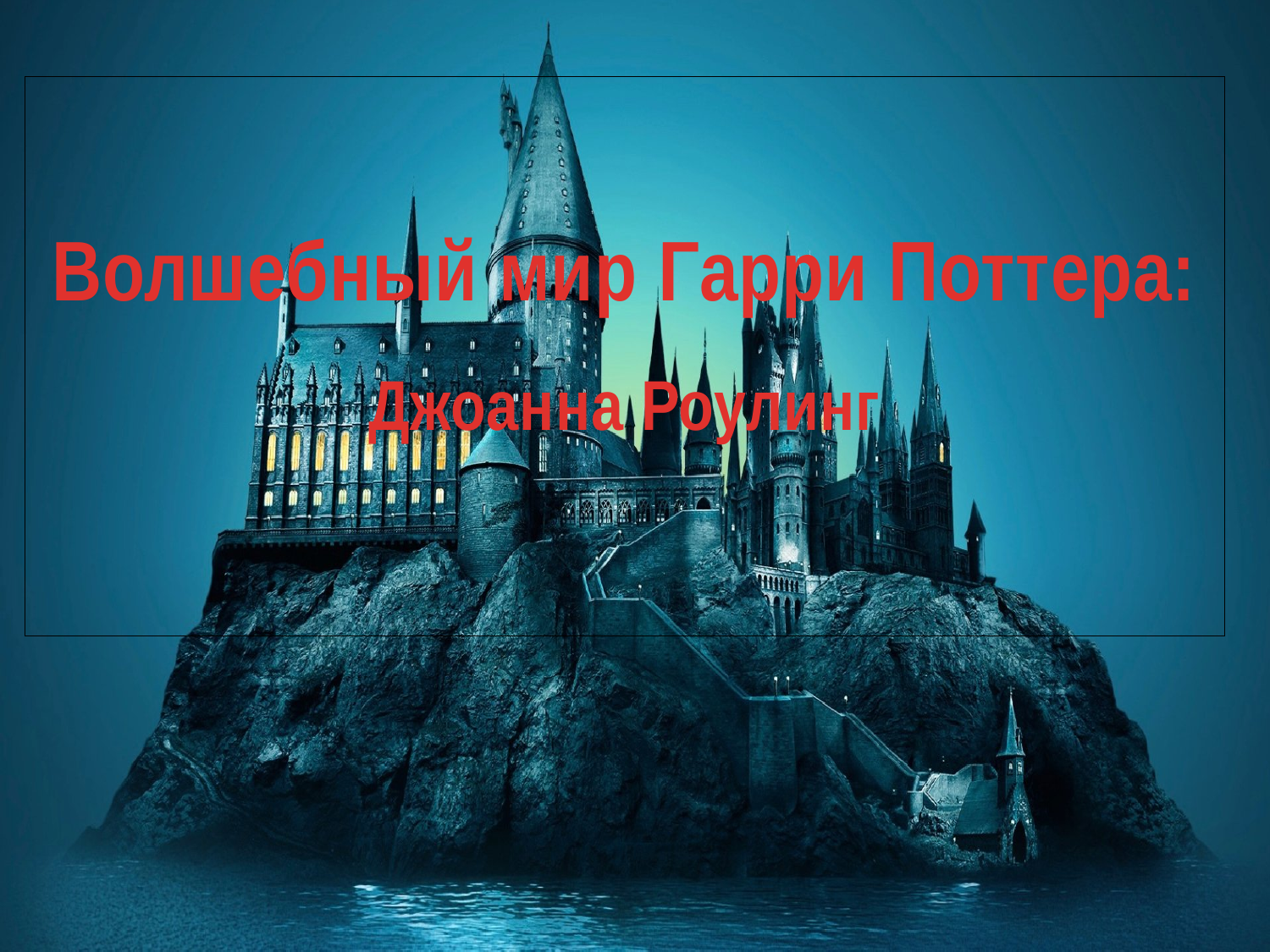

# Волшебный мир Гарри Поттера: Джоанна Роулинг